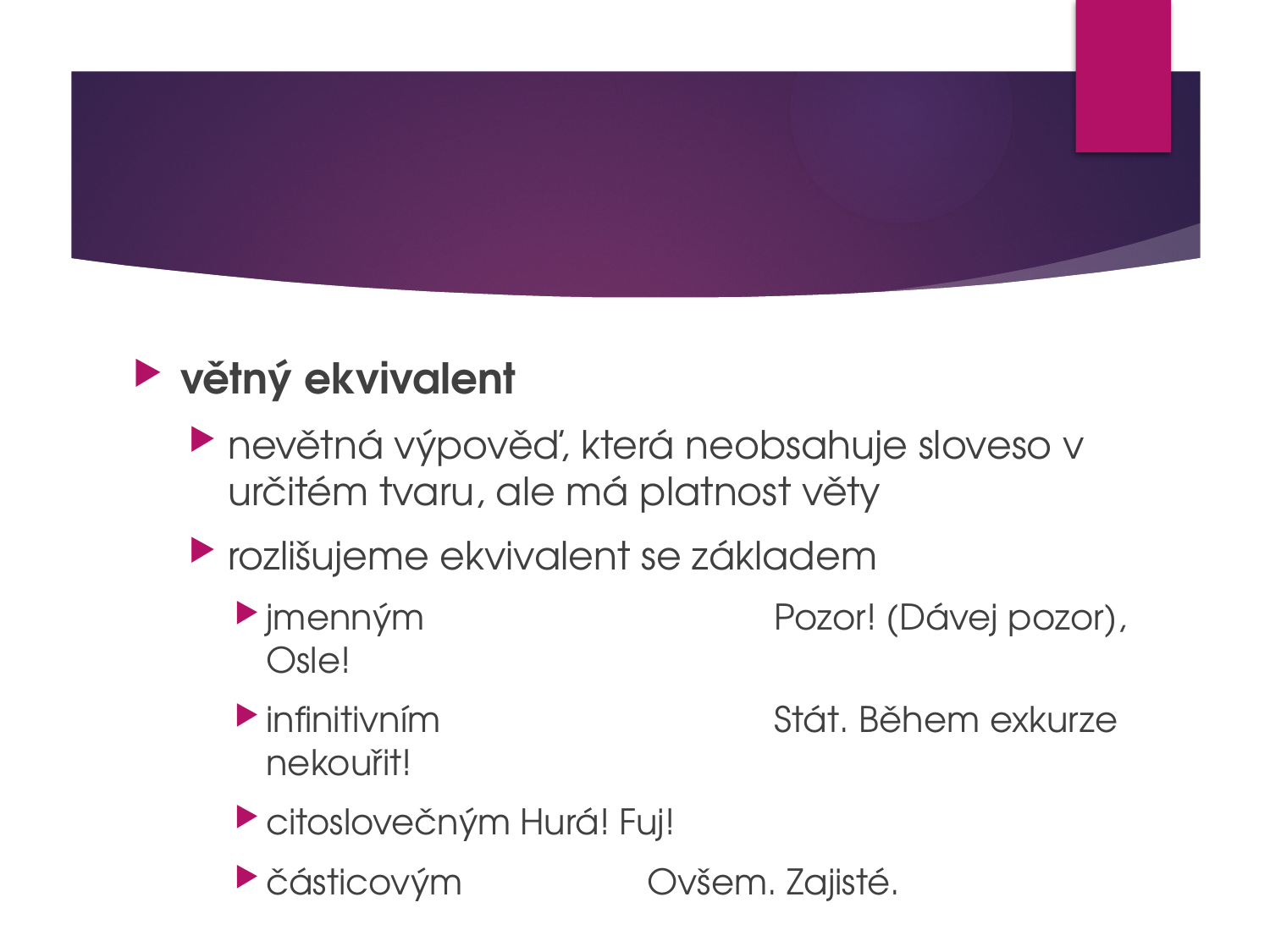

#
větný ekvivalent
nevětná výpověď, která neobsahuje sloveso v určitém tvaru, ale má platnost věty
rozlišujeme ekvivalent se základem
jmenným			Pozor! (Dávej pozor), Osle!
infinitivním			Stát. Během exkurze nekouřit!
citoslovečným	Hurá! Fuj!
částicovým		Ovšem. Zajisté.